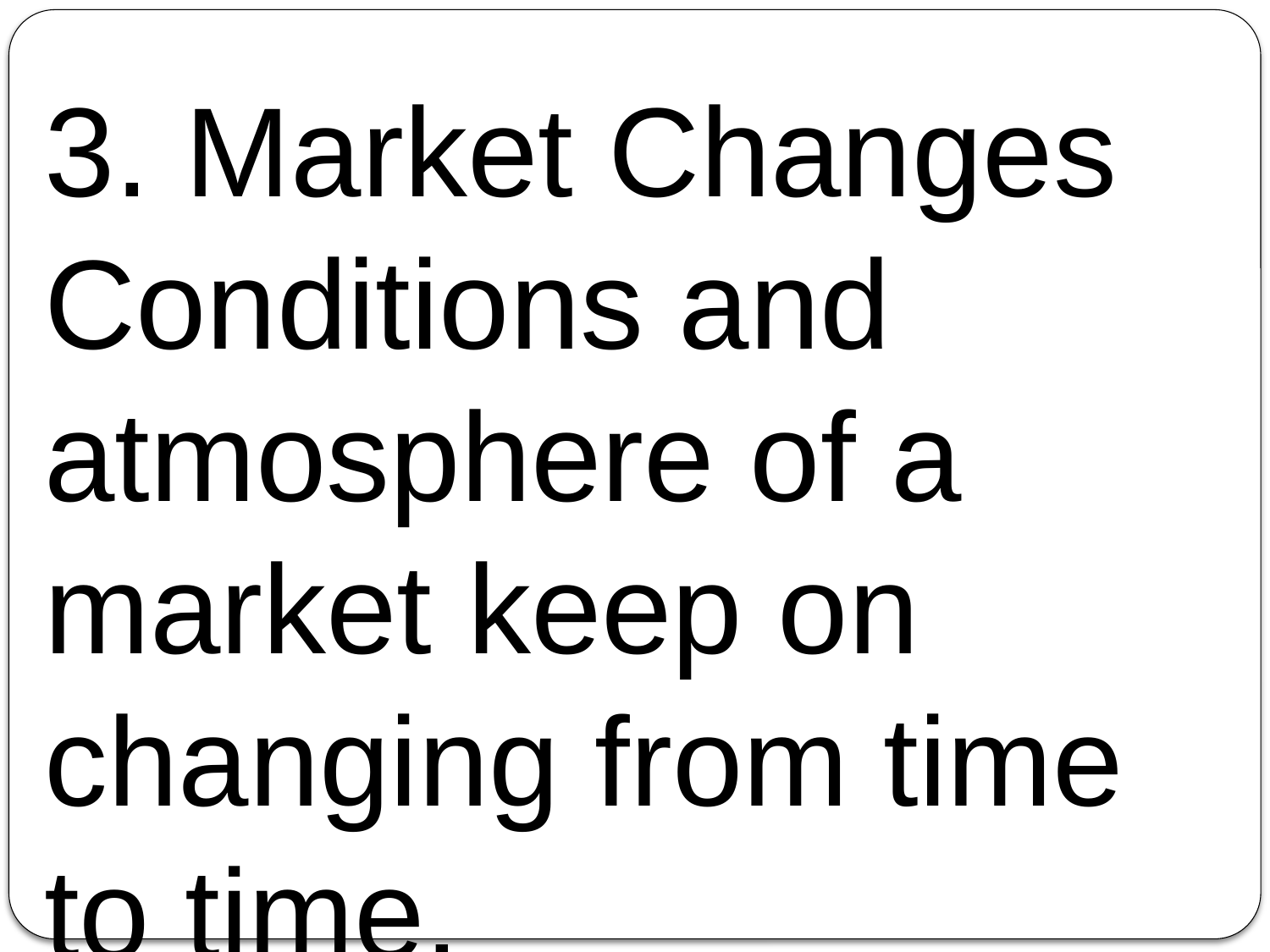

3. Market Changes
Conditions and atmosphere of a market keep on changing from time to time.